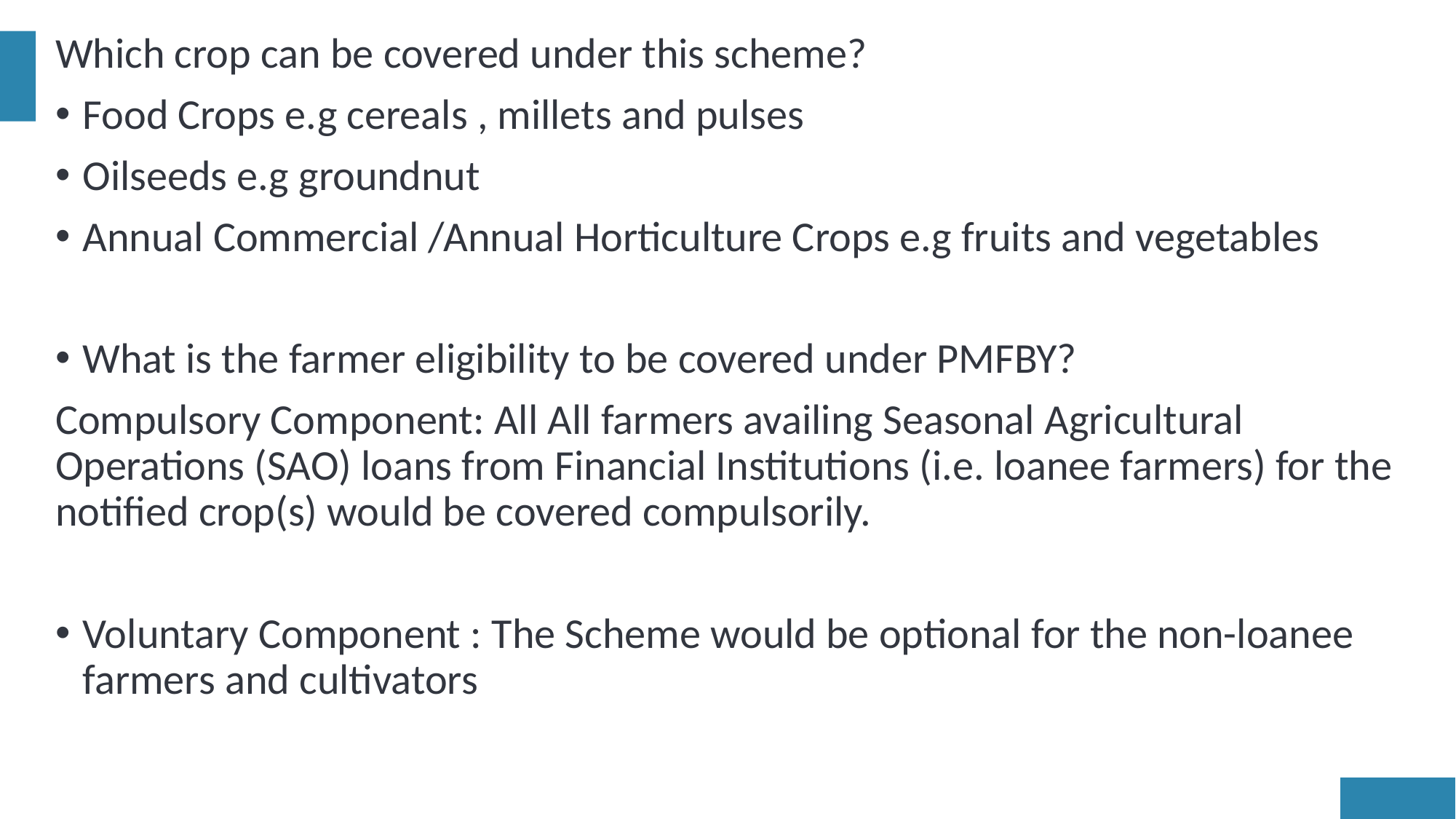

Which crop can be covered under this scheme?
Food Crops e.g cereals , millets and pulses
Oilseeds e.g groundnut
Annual Commercial /Annual Horticulture Crops e.g fruits and vegetables

What is the farmer eligibility to be covered under PMFBY?
Compulsory Component: All All farmers availing Seasonal Agricultural Operations (SAO) loans from Financial Institutions (i.e. loanee farmers) for the notified crop(s) would be covered compulsorily.

Voluntary Component : The Scheme would be optional for the non-loanee farmers and cultivators